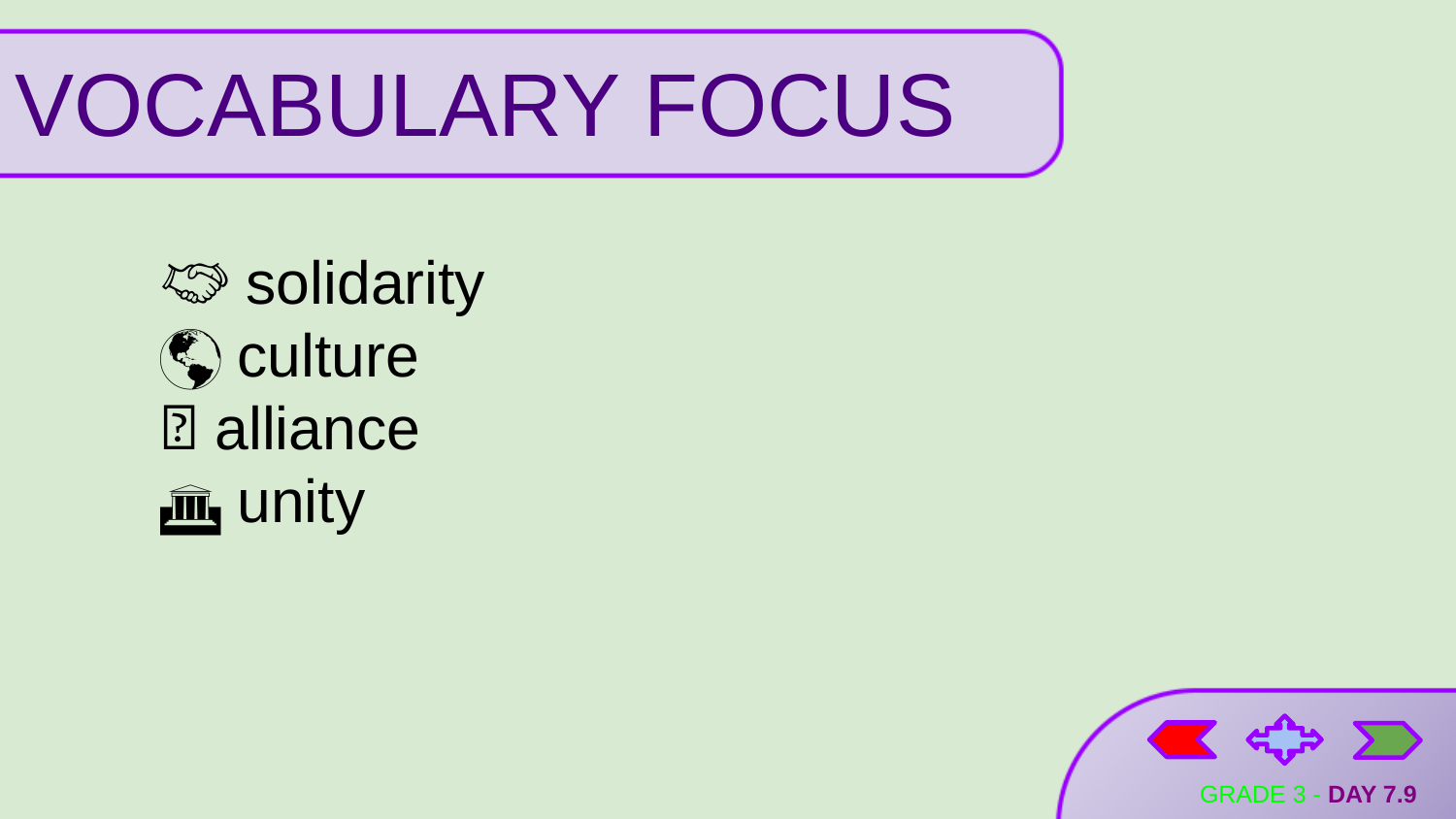

# VOCABULARY FOCUS

🤝 solidarity
🌎 culture
🧩 alliance
🏛 unity

GRADE 3 - DAY 7.9